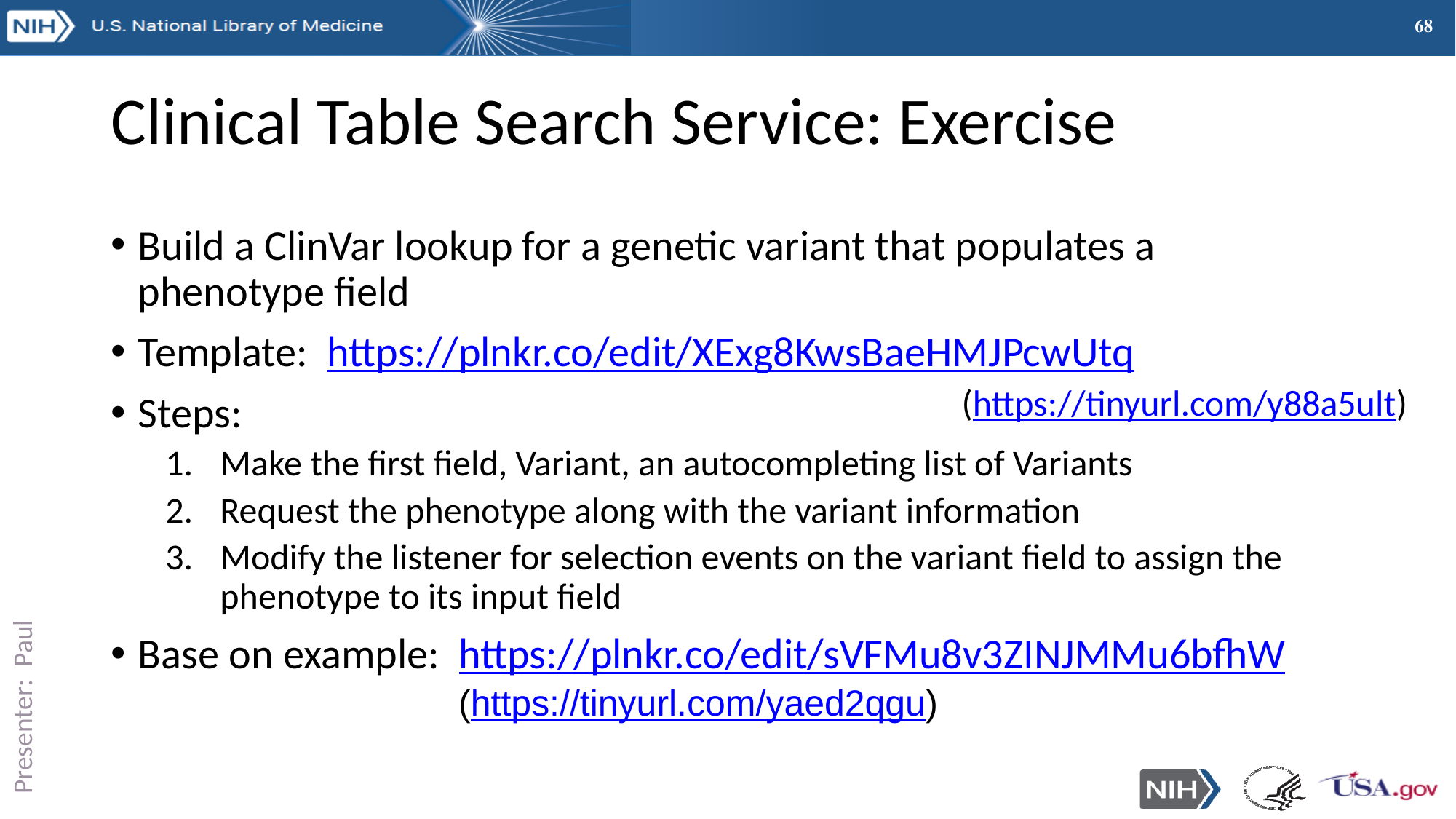

# Clinical Table Search Service: Exercise
Build a ClinVar lookup for a genetic variant that populates a phenotype field
Template:  https://plnkr.co/edit/XExg8KwsBaeHMJPcwUtq
Steps:
Make the first field, Variant, an autocompleting list of Variants
Request the phenotype along with the variant information
Modify the listener for selection events on the variant field to assign the phenotype to its input field
Base on example:  https://plnkr.co/edit/sVFMu8v3ZINJMMu6bfhW

(https://tinyurl.com/y88a5ult)
(https://tinyurl.com/yaed2qgu)

Presenter:  Paul